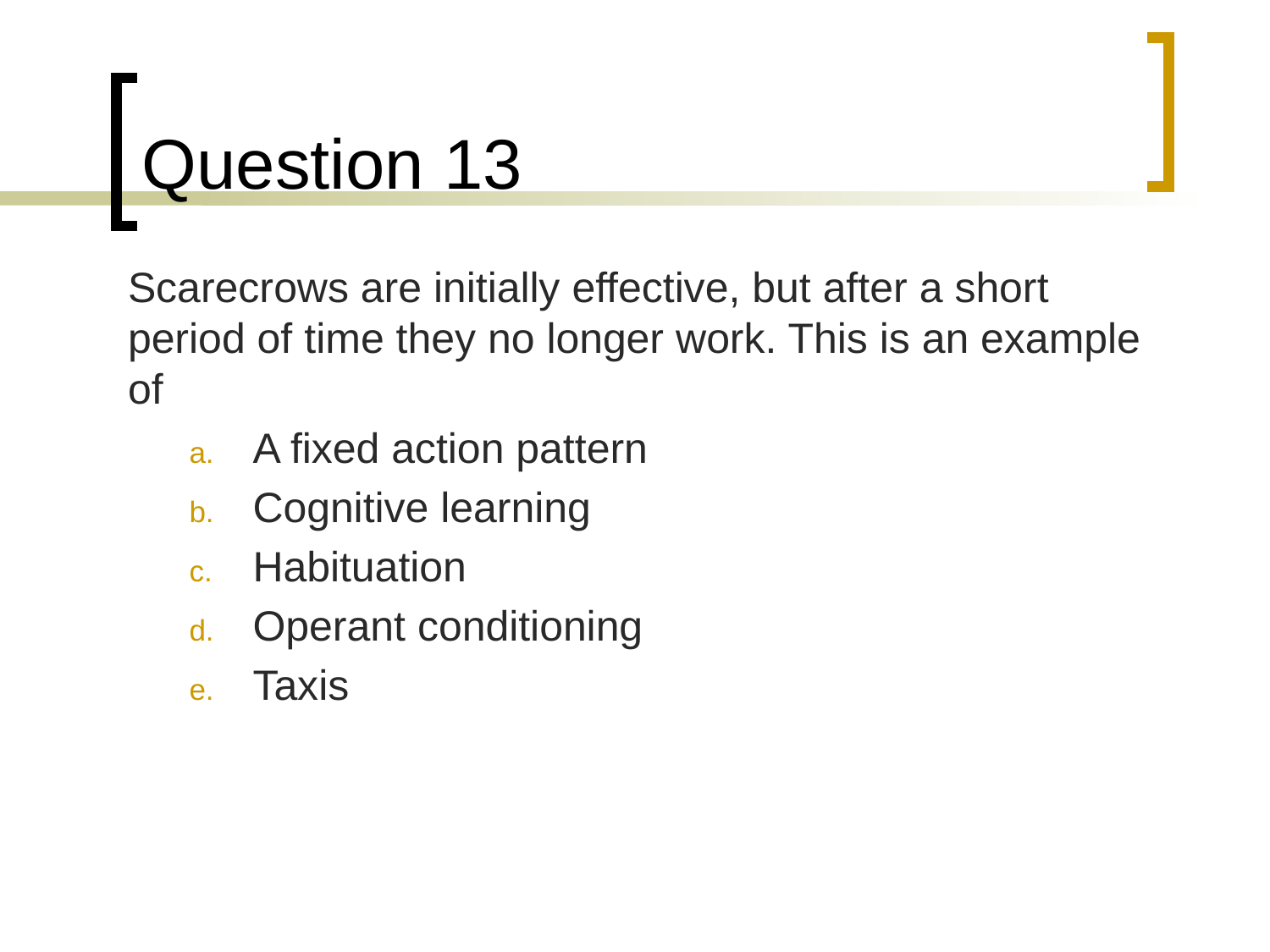

# Question 13
	Scarecrows are initially effective, but after a short period of time they no longer work. This is an example of
A fixed action pattern
Cognitive learning
Habituation
Operant conditioning
Taxis